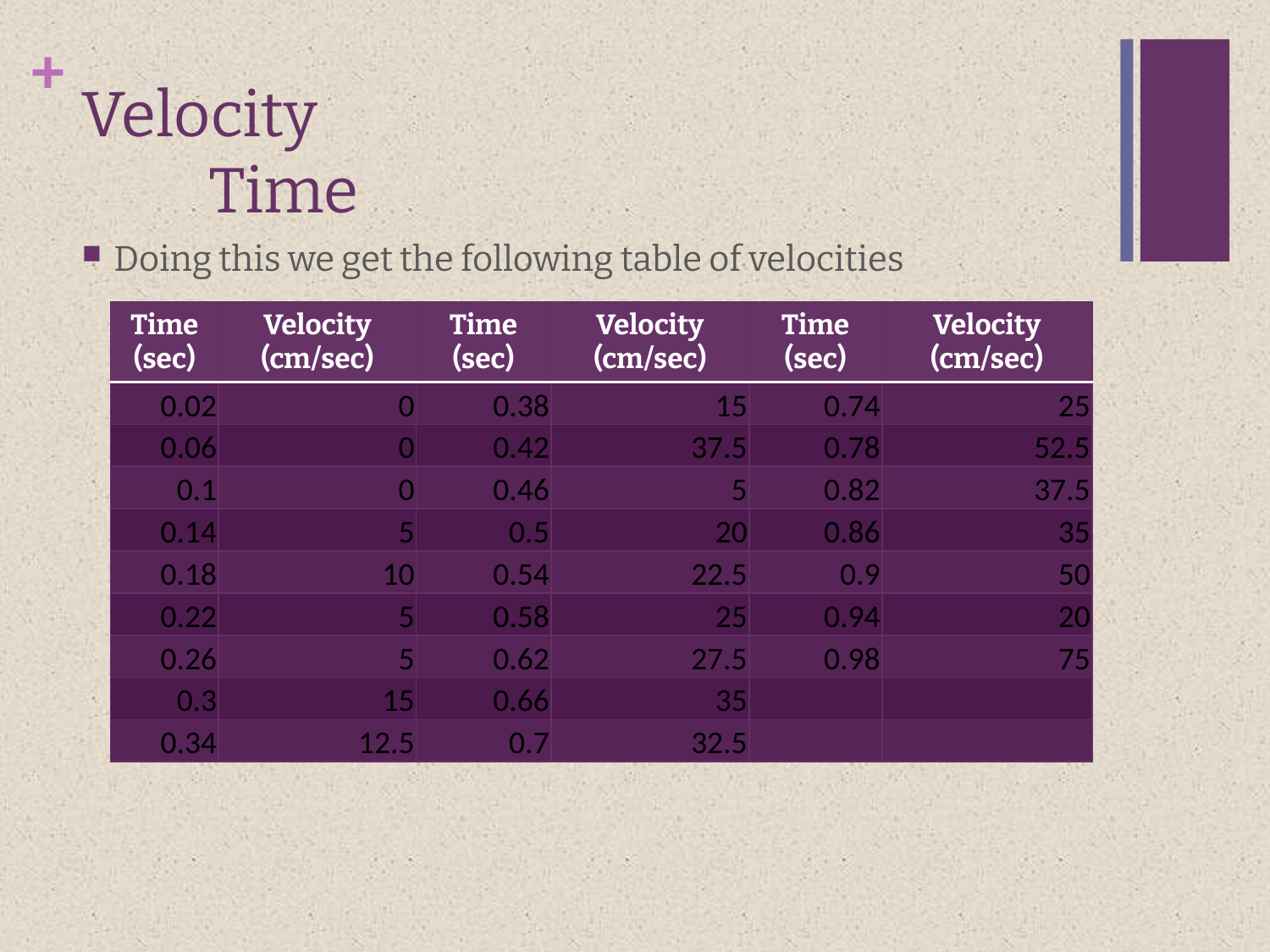

# Velocity Time
Doing this we get the following table of velocities

| Time (sec) | Velocity (cm/sec) | Time (sec) | Velocity (cm/sec) | Time (sec) | Velocity (cm/sec) |
| --- | --- | --- | --- | --- | --- |
| 0.02 | 0 | 0.38 | 15 | 0.74 | 25 |
| 0.06 | 0 | 0.42 | 37.5 | 0.78 | 52.5 |
| 0.1 | 0 | 0.46 | 5 | 0.82 | 37.5 |
| 0.14 | 5 | 0.5 | 20 | 0.86 | 35 |
| 0.18 | 10 | 0.54 | 22.5 | 0.9 | 50 |
| 0.22 | 5 | 0.58 | 25 | 0.94 | 20 |
| 0.26 | 5 | 0.62 | 27.5 | 0.98 | 75 |
| 0.3 | 15 | 0.66 | 35 |  |  |
| 0.34 | 12.5 | 0.7 | 32.5 |  |  |